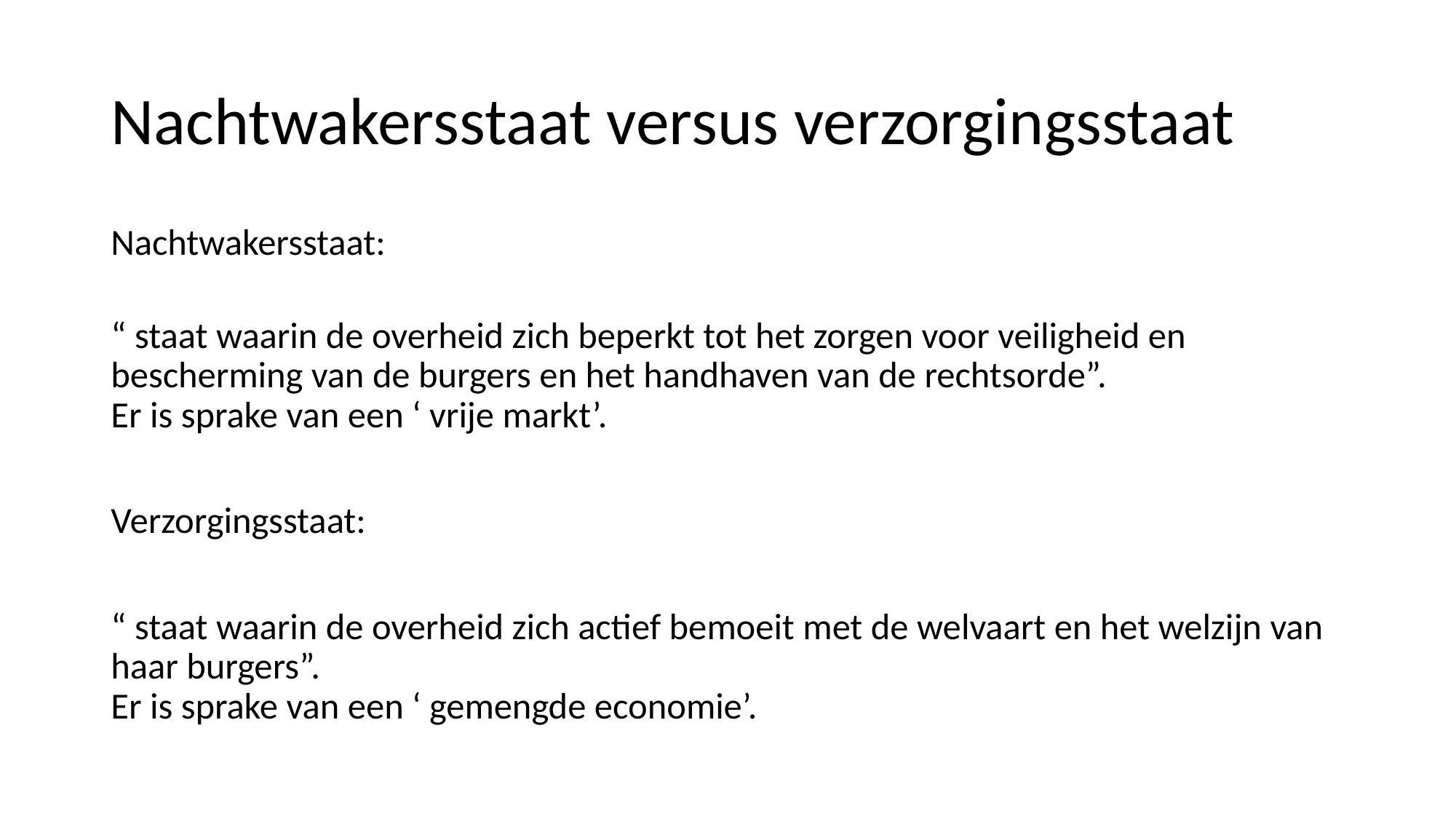

# Nachtwakersstaat versus verzorgingsstaat
Nachtwakersstaat:
“ staat waarin de overheid zich beperkt tot het zorgen voor veiligheid en bescherming van de burgers en het handhaven van de rechtsorde”.
Er is sprake van een ‘ vrije markt’.

Verzorgingsstaat:

“ staat waarin de overheid zich actief bemoeit met de welvaart en het welzijn van haar burgers”.
Er is sprake van een ‘ gemengde economie’.